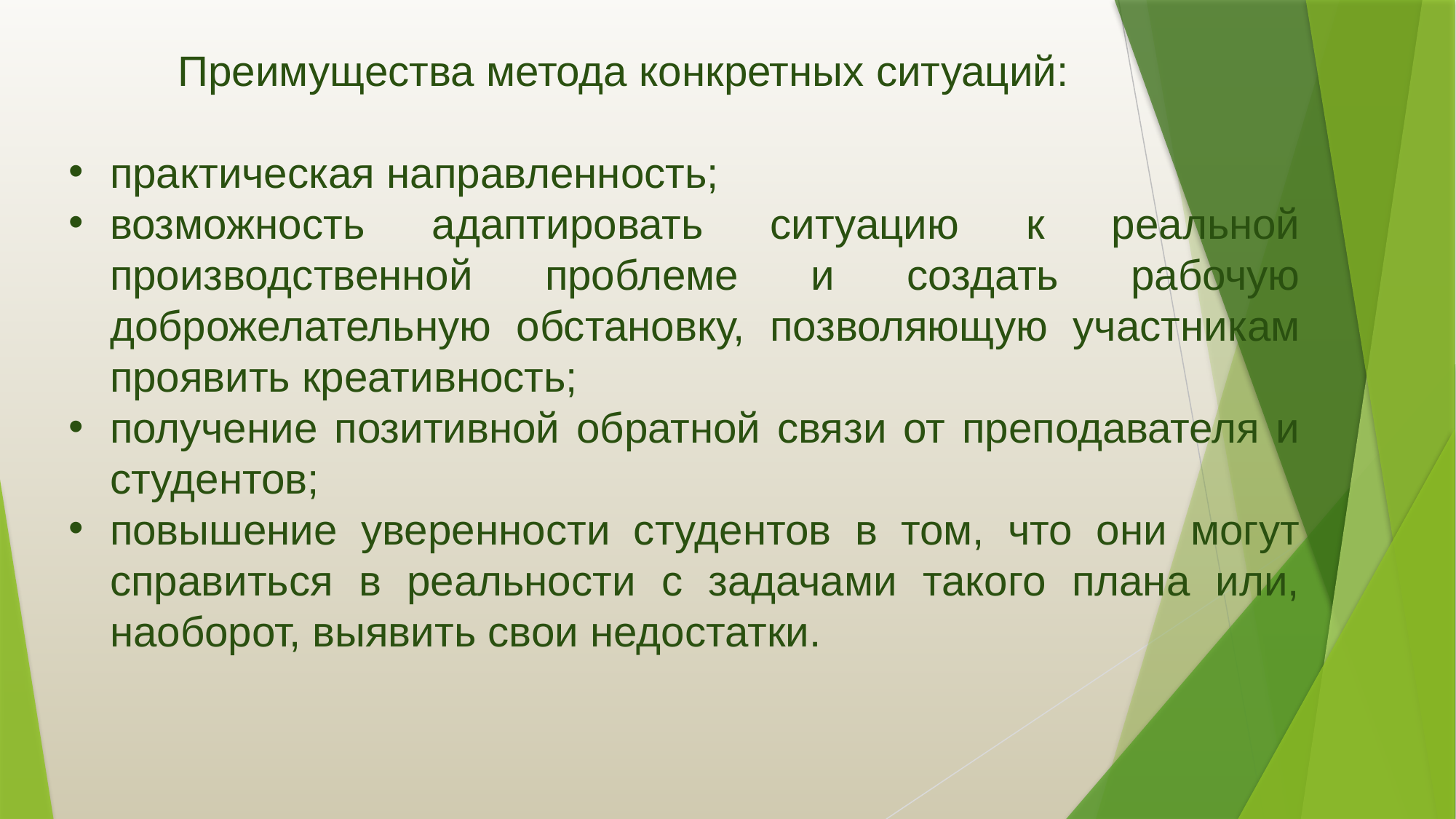

Преимущества метода конкретных ситуаций:

практическая направленность;
возможность адаптировать ситуацию к реальной производственной проблеме и создать рабочую доброжелательную обстановку, позволяющую участникам проявить креативность;
получение позитивной обратной связи от преподавателя и студентов;
повышение уверенности студентов в том, что они могут справиться в реальности с задачами такого плана или, наоборот, выявить свои недостатки.